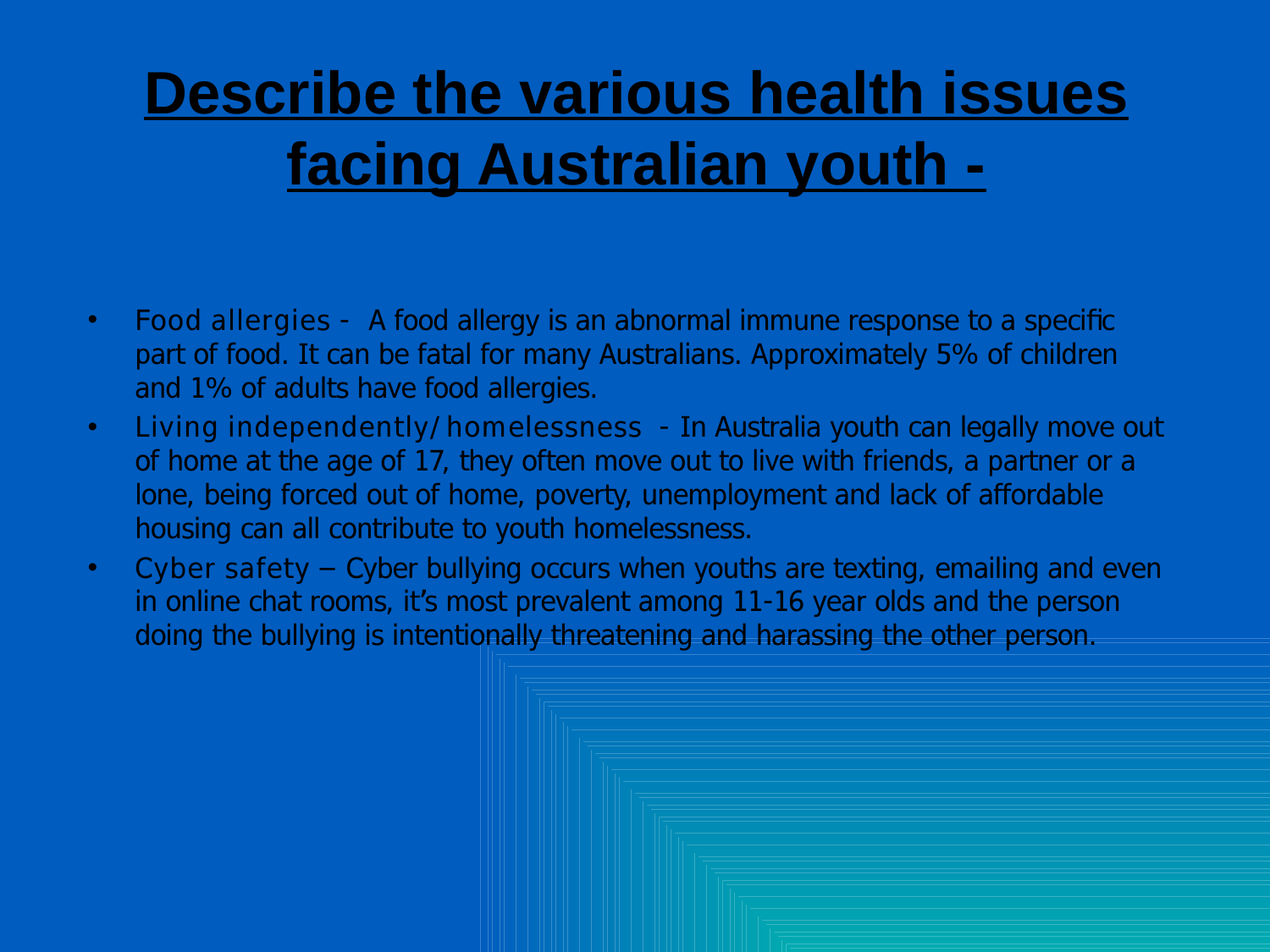

# Describe the various health issues facing Australian youth -
Food allergies -  A food allergy is an abnormal immune response to a specific part of food. It can be fatal for many Australians. Approximately 5% of children and 1% of adults have food allergies.
Living independently/homelessness  - In Australia youth can legally move out of home at the age of 17, they often move out to live with friends, a partner or a lone, being forced out of home, poverty, unemployment and lack of affordable housing can all contribute to youth homelessness.
Cyber safety – Cyber bullying occurs when youths are texting, emailing and even in online chat rooms, it’s most prevalent among 11-16 year olds and the person doing the bullying is intentionally threatening and harassing the other person.